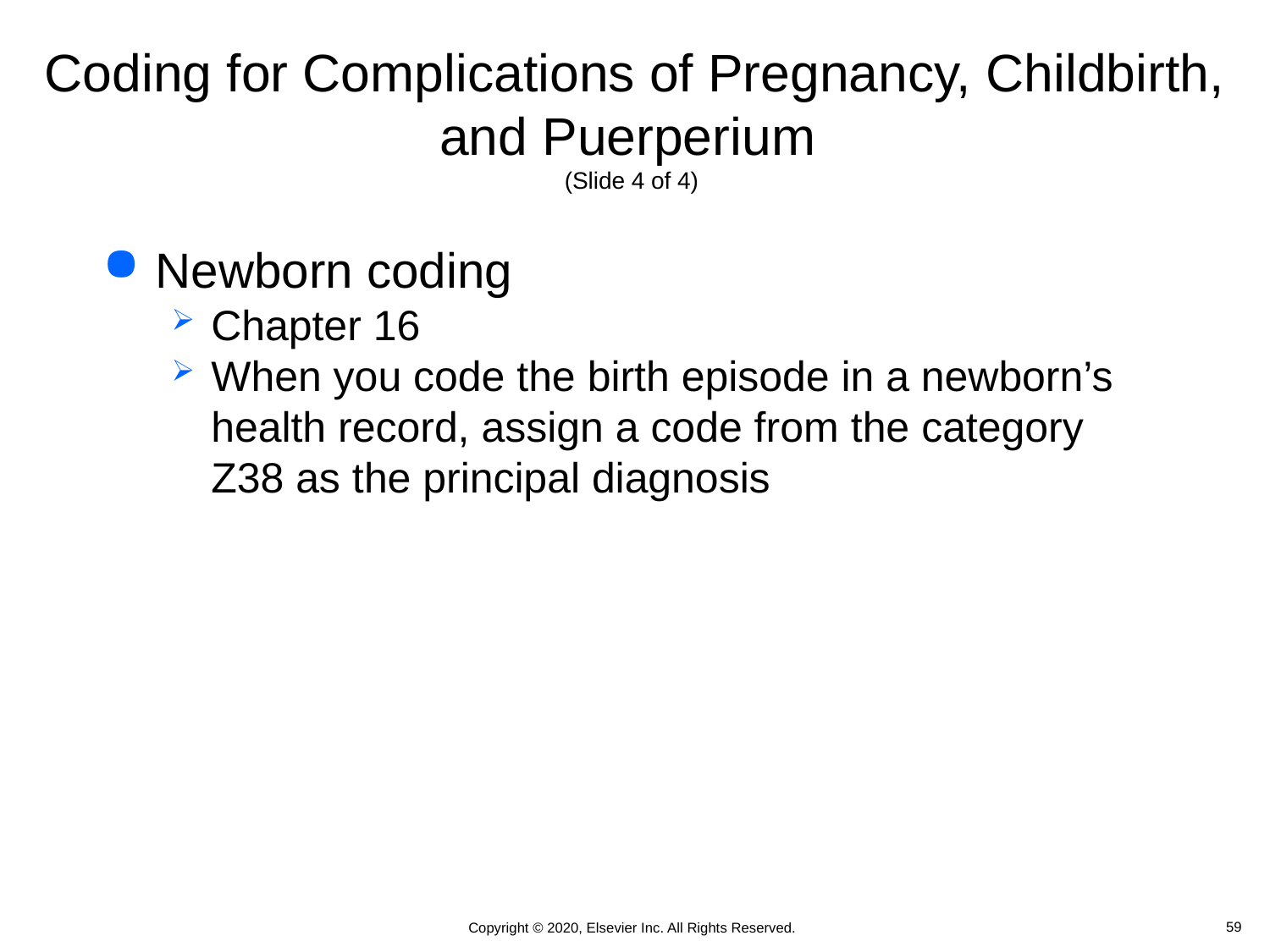

# Coding for Complications of Pregnancy, Childbirth, and Puerperium (Slide 4 of 4)
Newborn coding
Chapter 16
When you code the birth episode in a newborn’s health record, assign a code from the category Z38 as the principal diagnosis

 59